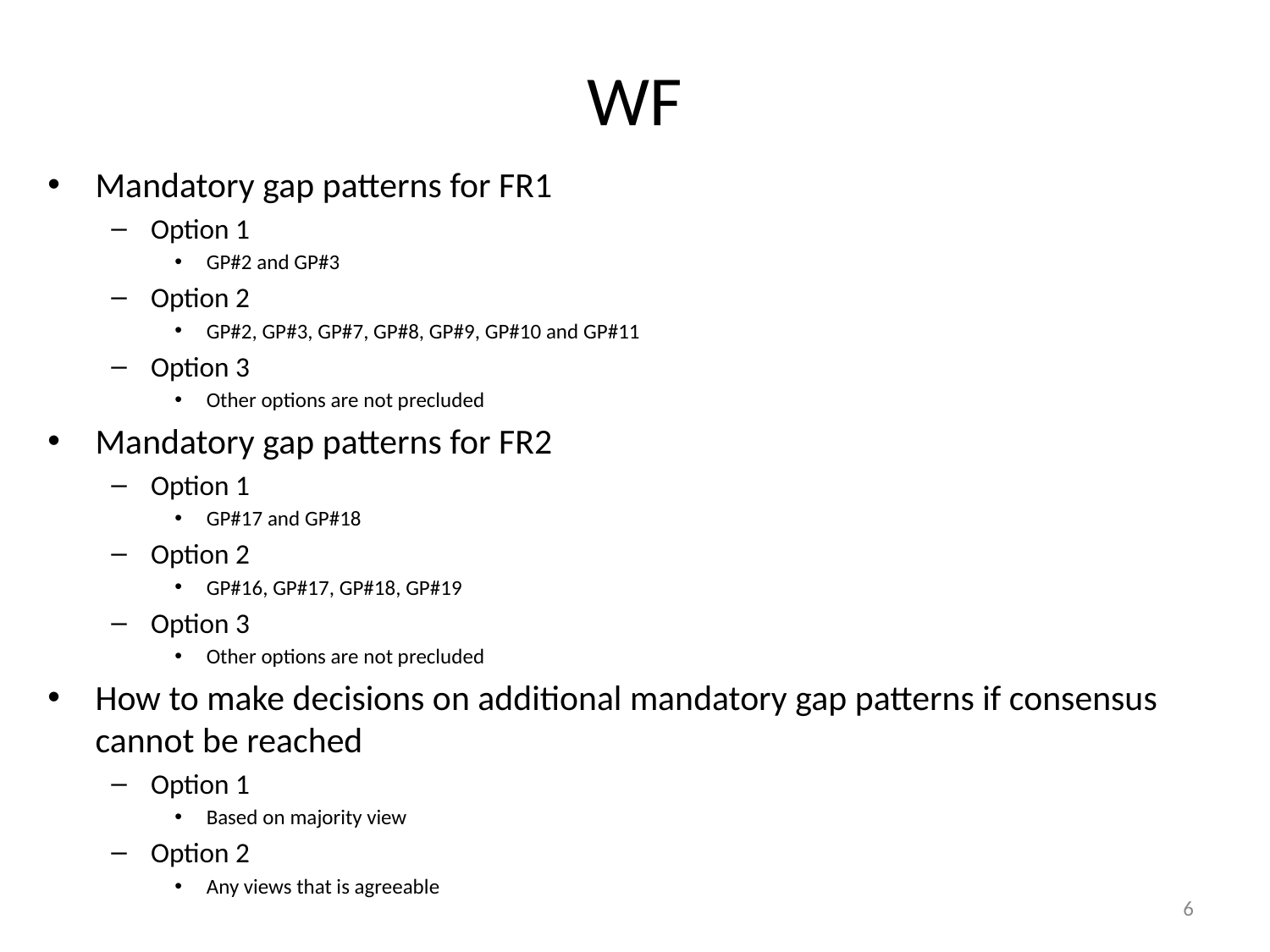

# WF
Mandatory gap patterns for FR1
Option 1
GP#2 and GP#3
Option 2
GP#2, GP#3, GP#7, GP#8, GP#9, GP#10 and GP#11
Option 3
Other options are not precluded
Mandatory gap patterns for FR2
Option 1
GP#17 and GP#18
Option 2
GP#16, GP#17, GP#18, GP#19
Option 3
Other options are not precluded
How to make decisions on additional mandatory gap patterns if consensus cannot be reached
Option 1
Based on majority view
Option 2
Any views that is agreeable

6